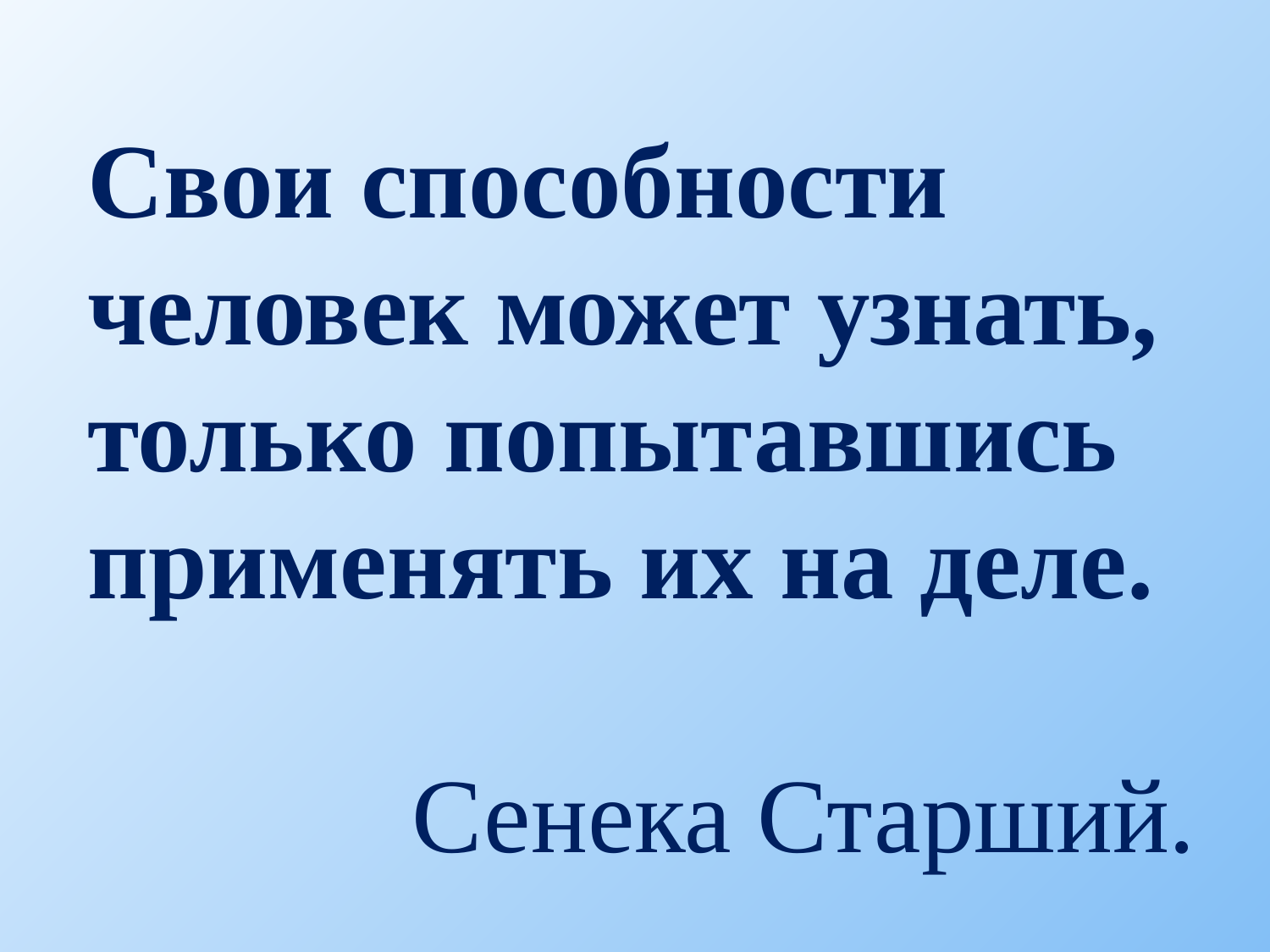

Свои способности человек может узнать, только попытавшись применять их на деле.

Сенека Старший.